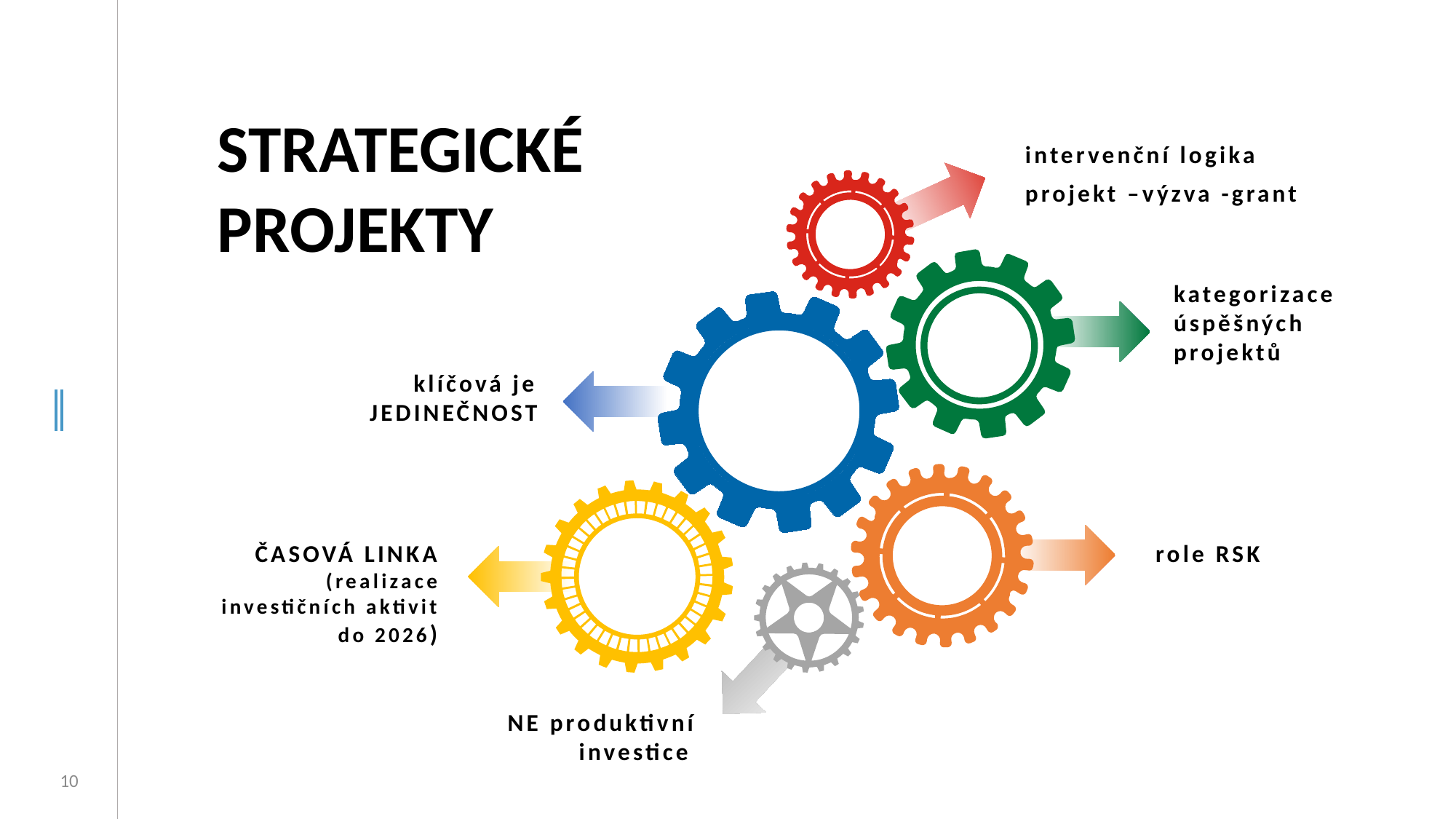

# STRATEGICKÉ PROJEKTY
intervenční logika
projekt –výzva -grant

kategorizace úspěšných projektů

klíčová je JEDINEČNOST

ČASOVÁ LINKA (realizace investičních aktivit do 2026)
role RSK

NE produktivní investice
10